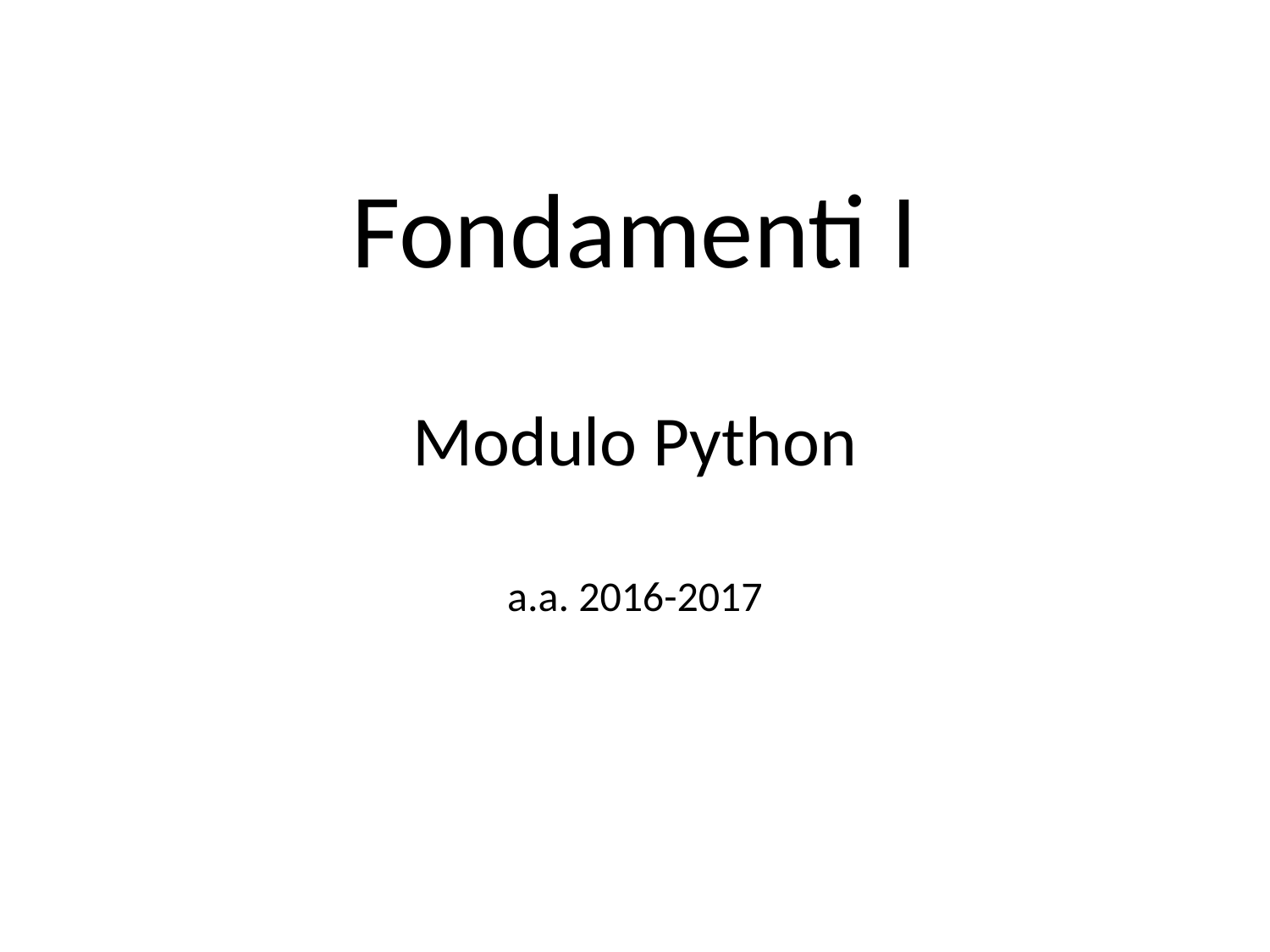

# Fondamenti I Modulo Python

a.a. 2016-2017